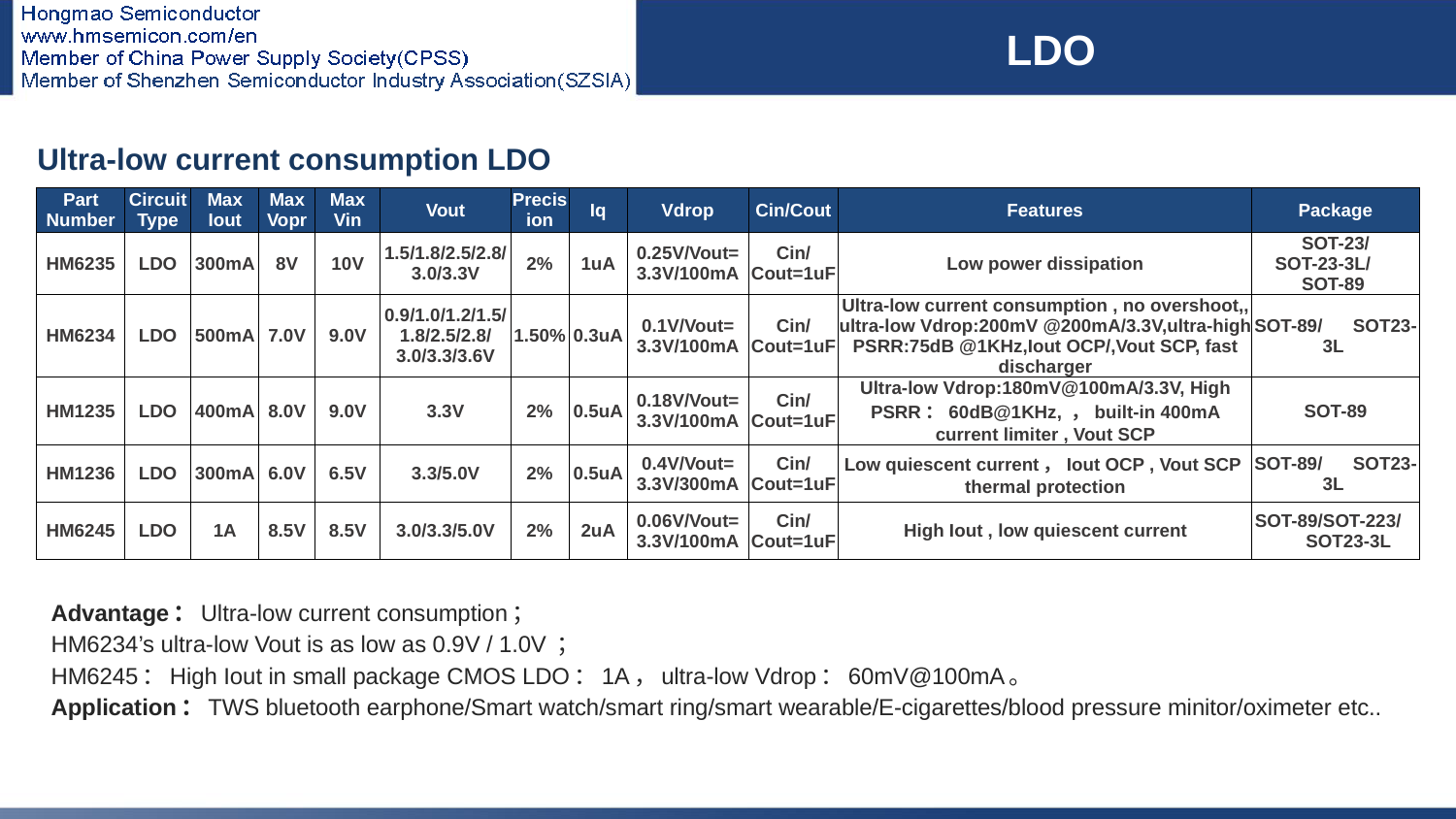

LDO
| Ultra-low current consumption LDO |  |  |  |  |  |  |  |  |  |  |  |
| --- | --- | --- | --- | --- | --- | --- | --- | --- | --- | --- | --- |
| Part Number | Circuit Type | Max Iout | Max Vopr | Max Vin | Vout | Precision | Iq | Vdrop | Cin/Cout | Features | Package |
| HM6235 | LDO | 300mA | 8V | 10V | 1.5/1.8/2.5/2.8/3.0/3.3V | 2% | 1uA | 0.25V/Vout= 3.3V/100mA | Cin/Cout=1uF | Low power dissipation | SOT-23/ SOT-23-3L/ SOT-89 |
| HM6234 | LDO | 500mA | 7.0V | 9.0V | 0.9/1.0/1.2/1.5/1.8/2.5/2.8/ 3.0/3.3/3.6V | 1.50% | 0.3uA | 0.1V/Vout= 3.3V/100mA | Cin/Cout=1uF | Ultra-low current consumption , no overshoot,, ultra-low Vdrop:200mV @200mA/3.3V,ultra-high PSRR:75dB @1KHz,Iout OCP/,Vout SCP, fast discharger | SOT-89/ SOT23-3L |
| HM1235 | LDO | 400mA | 8.0V | 9.0V | 3.3V | 2% | 0.5uA | 0.18V/Vout= 3.3V/100mA | Cin/Cout=1uF | Ultra-low Vdrop:180mV@100mA/3.3V, High PSRR：60dB@1KHz, ，built-in 400mA current limiter , Vout SCP | SOT-89 |
| HM1236 | LDO | 300mA | 6.0V | 6.5V | 3.3/5.0V | 2% | 0.5uA | 0.4V/Vout= 3.3V/300mA | Cin/Cout=1uF | Low quiescent current，Iout OCP , Vout SCP thermal protection | SOT-89/ SOT23-3L |
| HM6245 | LDO | 1A | 8.5V | 8.5V | 3.0/3.3/5.0V | 2% | 2uA | 0.06V/Vout= 3.3V/100mA | Cin/Cout=1uF | High Iout , low quiescent current | SOT-89/SOT-223/ SOT23-3L |
# LDO
Advantage：Ultra-low current consumption；
HM6234’s ultra-low Vout is as low as 0.9V / 1.0V ；
HM6245：High Iout in small package CMOS LDO：1A，ultra-low Vdrop：60mV@100mA。
Application：TWS bluetooth earphone/Smart watch/smart ring/smart wearable/E-cigarettes/blood pressure minitor/oximeter etc..